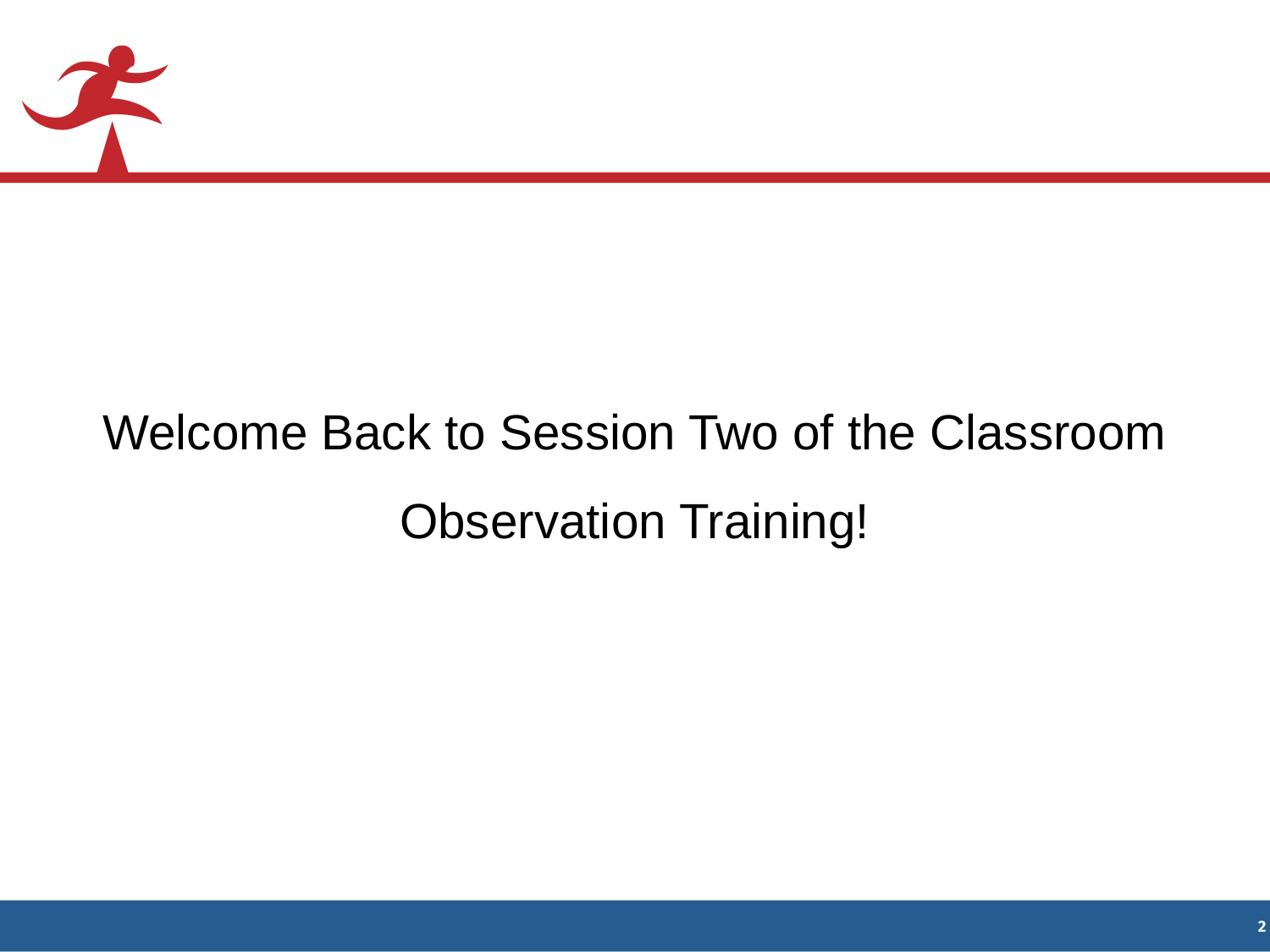

Welcome Back to Session Two of the Classroom Observation Training!